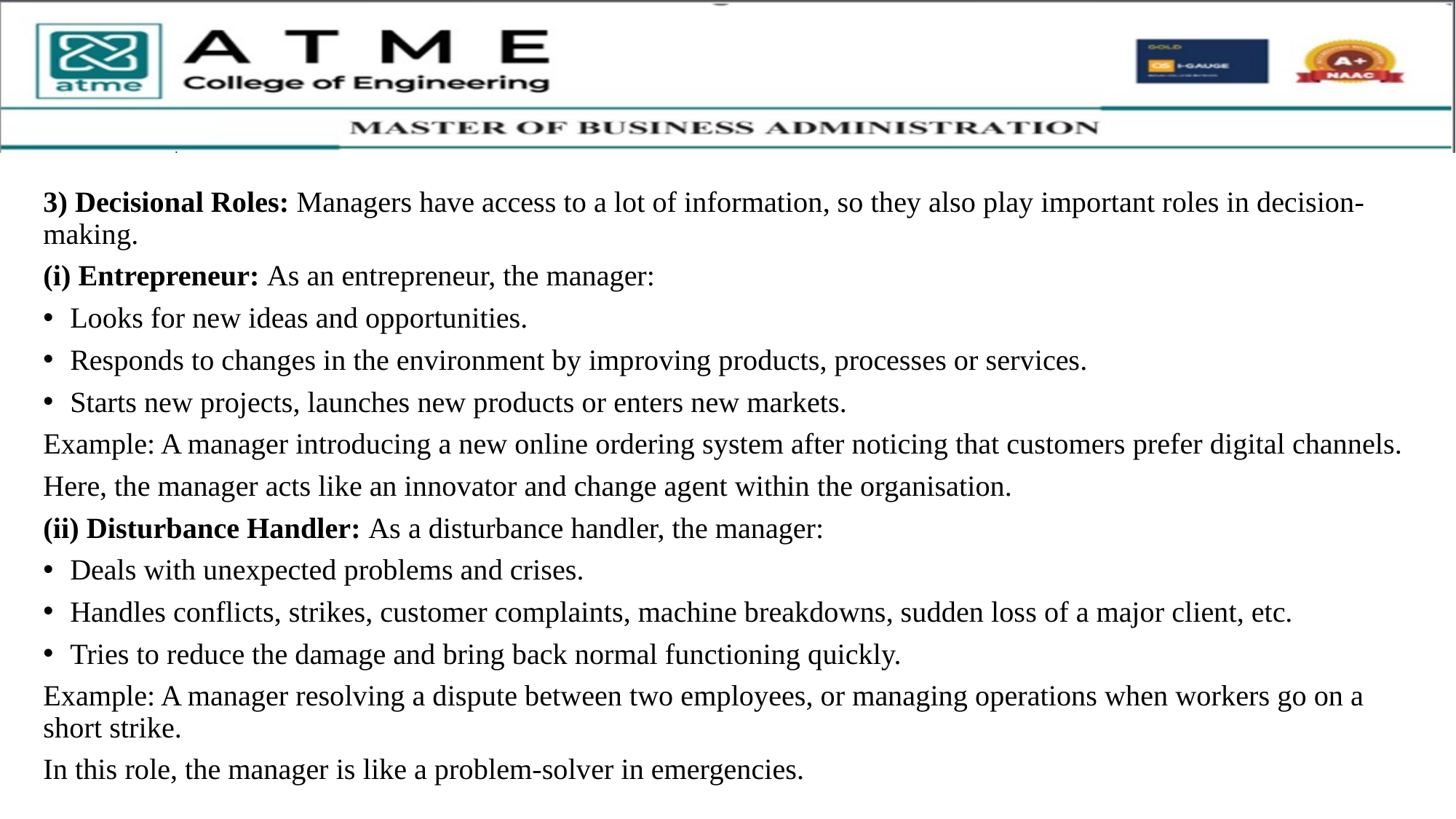

3) Decisional Roles: Managers have access to a lot of information, so they also play important roles in decision-making.
(i) Entrepreneur: As an entrepreneur, the manager:
Looks for new ideas and opportunities.
Responds to changes in the environment by improving products, processes or services.
Starts new projects, launches new products or enters new markets.
Example: A manager introducing a new online ordering system after noticing that customers prefer digital channels.
Here, the manager acts like an innovator and change agent within the organisation.
(ii) Disturbance Handler: As a disturbance handler, the manager:
Deals with unexpected problems and crises.
Handles conflicts, strikes, customer complaints, machine breakdowns, sudden loss of a major client, etc.
Tries to reduce the damage and bring back normal functioning quickly.
Example: A manager resolving a dispute between two employees, or managing operations when workers go on a short strike.
In this role, the manager is like a problem-solver in emergencies.